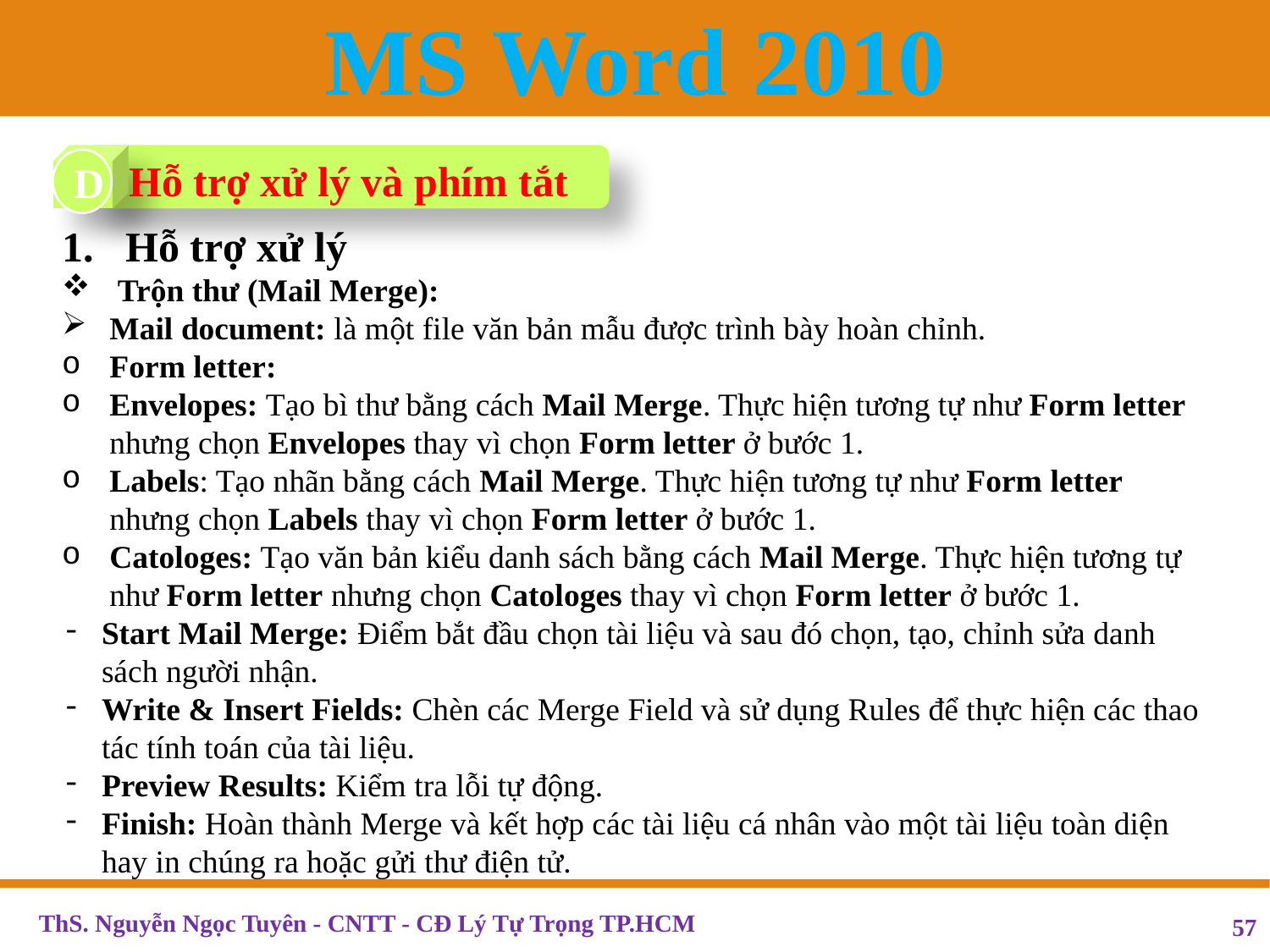

A.

Hỗ trợ xử lý và phím tắt
D
Hỗ trợ xử lý
 Trộn thư (Mail Merge):
Mail document: là một file văn bản mẫu được trình bày hoàn chỉnh.
Form letter:
Envelopes: Tạo bì thư bằng cách Mail Merge. Thực hiện tương tự như Form letter nhưng chọn Envelopes thay vì chọn Form letter ở bước 1.
Labels: Tạo nhãn bằng cách Mail Merge. Thực hiện tương tự như Form letter nhưng chọn Labels thay vì chọn Form letter ở bước 1.
Catologes: Tạo văn bản kiểu danh sách bằng cách Mail Merge. Thực hiện tương tự như Form letter nhưng chọn Catologes thay vì chọn Form letter ở bước 1.
Start Mail Merge: Điểm bắt đầu chọn tài liệu và sau đó chọn, tạo, chỉnh sửa danh sách người nhận.
Write & Insert Fields: Chèn các Merge Field và sử dụng Rules để thực hiện các thao tác tính toán của tài liệu.
Preview Results: Kiểm tra lỗi tự động.
Finish: Hoàn thành Merge và kết hợp các tài liệu cá nhân vào một tài liệu toàn diện hay in chúng ra hoặc gửi thư điện tử.

ThS. Nguyễn Ngọc Tuyên - CNTT - CĐ Lý Tự Trọng TP.HCM
57